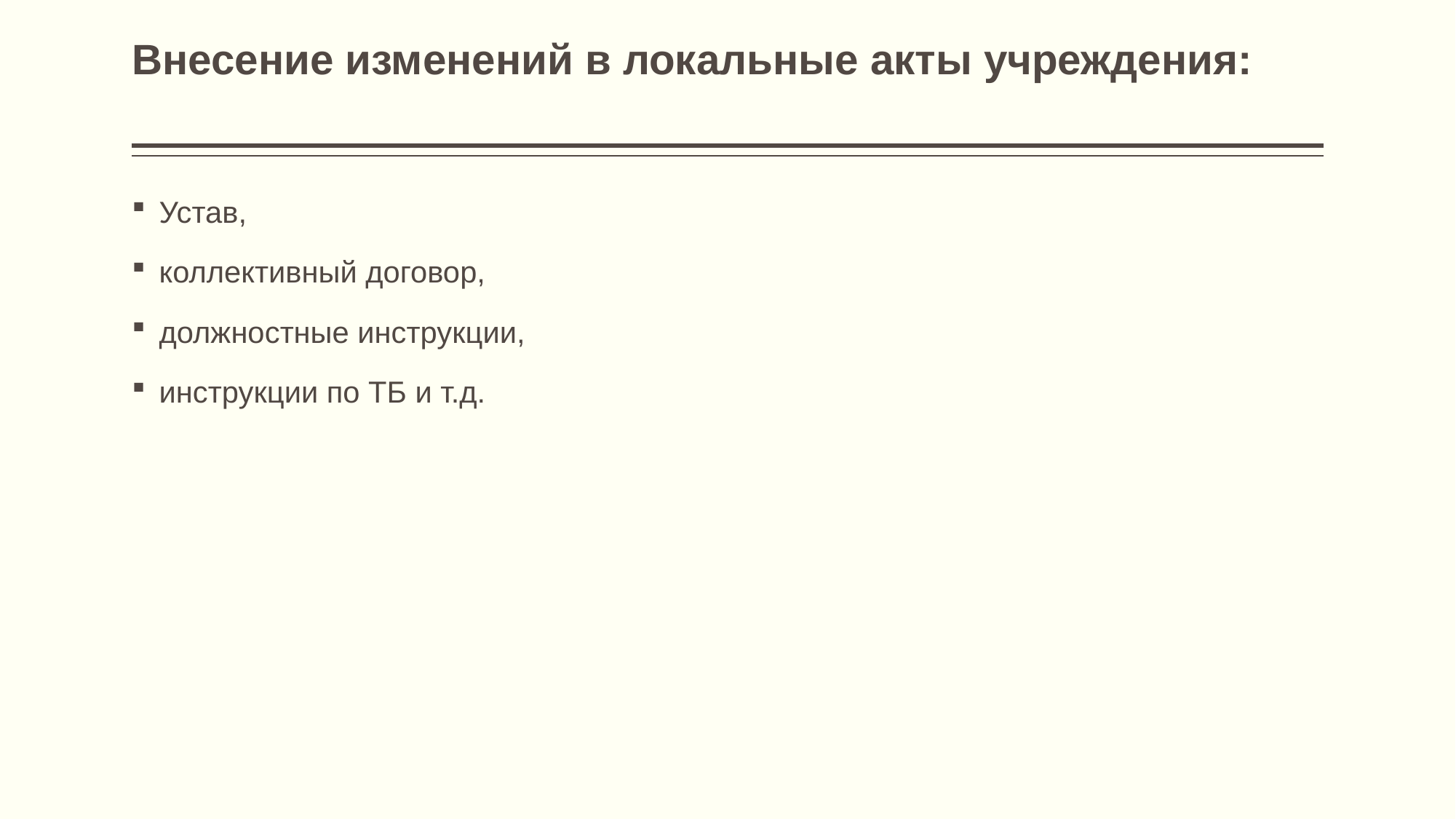

# Внесение изменений в локальные акты учреждения:
Устав,
коллективный договор,
должностные инструкции,
инструкции по ТБ и т.д.